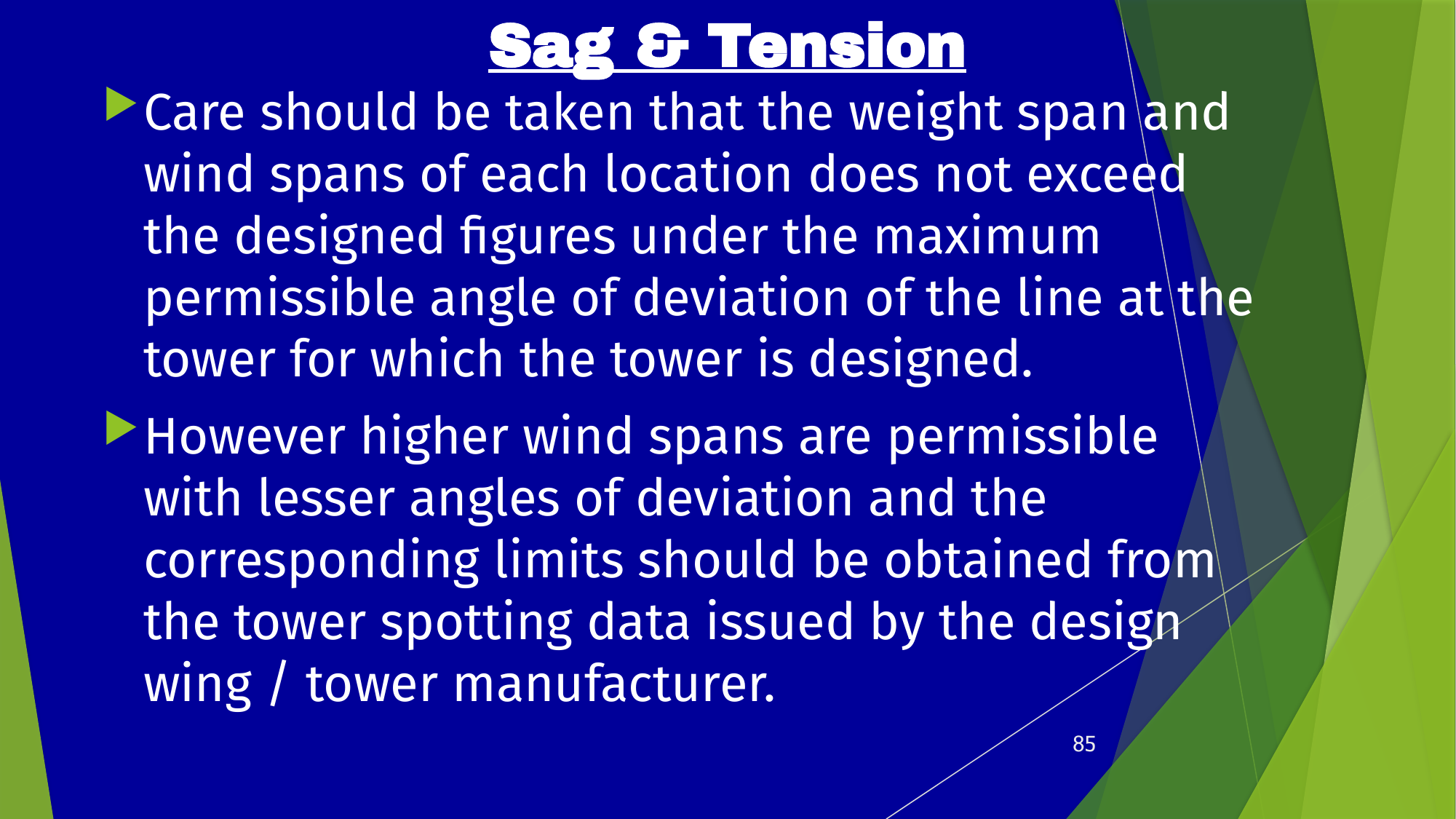

Sag & Tension
Care should be taken that the weight span and wind spans of each location does not exceed the designed figures under the maximum permissible angle of deviation of the line at the tower for which the tower is designed.
However higher wind spans are permissible with lesser angles of deviation and the corresponding limits should be obtained from the tower spotting data issued by the design wing / tower manufacturer.

85